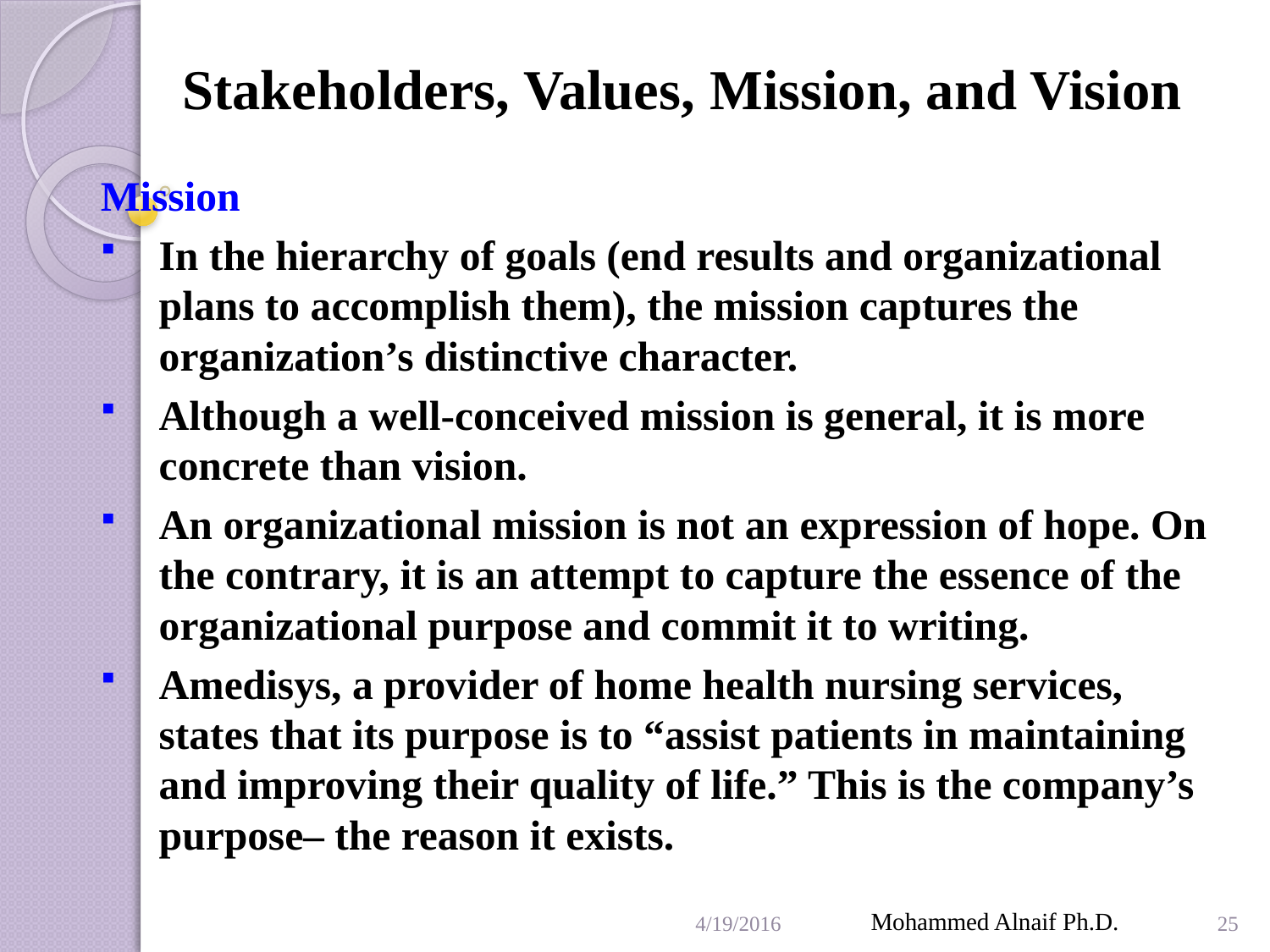

# Stakeholders, Values, Mission, and Vision
Mission
In the hierarchy of goals (end results and organizational plans to accomplish them), the mission captures the organization’s distinctive character.
Although a well-conceived mission is general, it is more concrete than vision.
An organizational mission is not an expression of hope. On the contrary, it is an attempt to capture the essence of the organizational purpose and commit it to writing.
Amedisys, a provider of home health nursing services, states that its purpose is to “assist patients in maintaining and improving their quality of life.” This is the company’s purpose– the reason it exists.
4/19/2016
Mohammed Alnaif Ph.D.
25